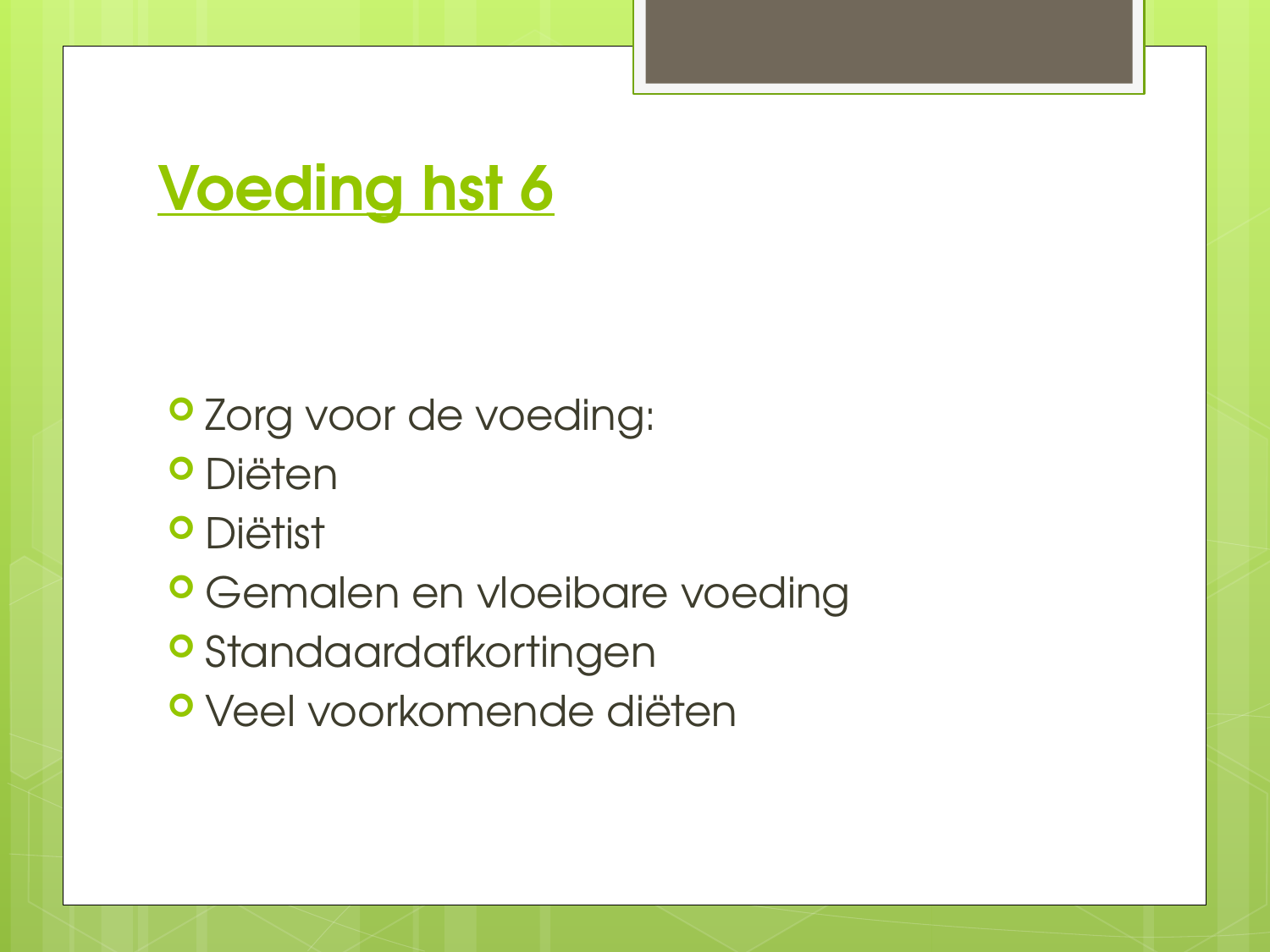

# Voeding hst 6

Zorg voor de voeding:
Diëten
Diëtist
Gemalen en vloeibare voeding
Standaardafkortingen
Veel voorkomende diëten